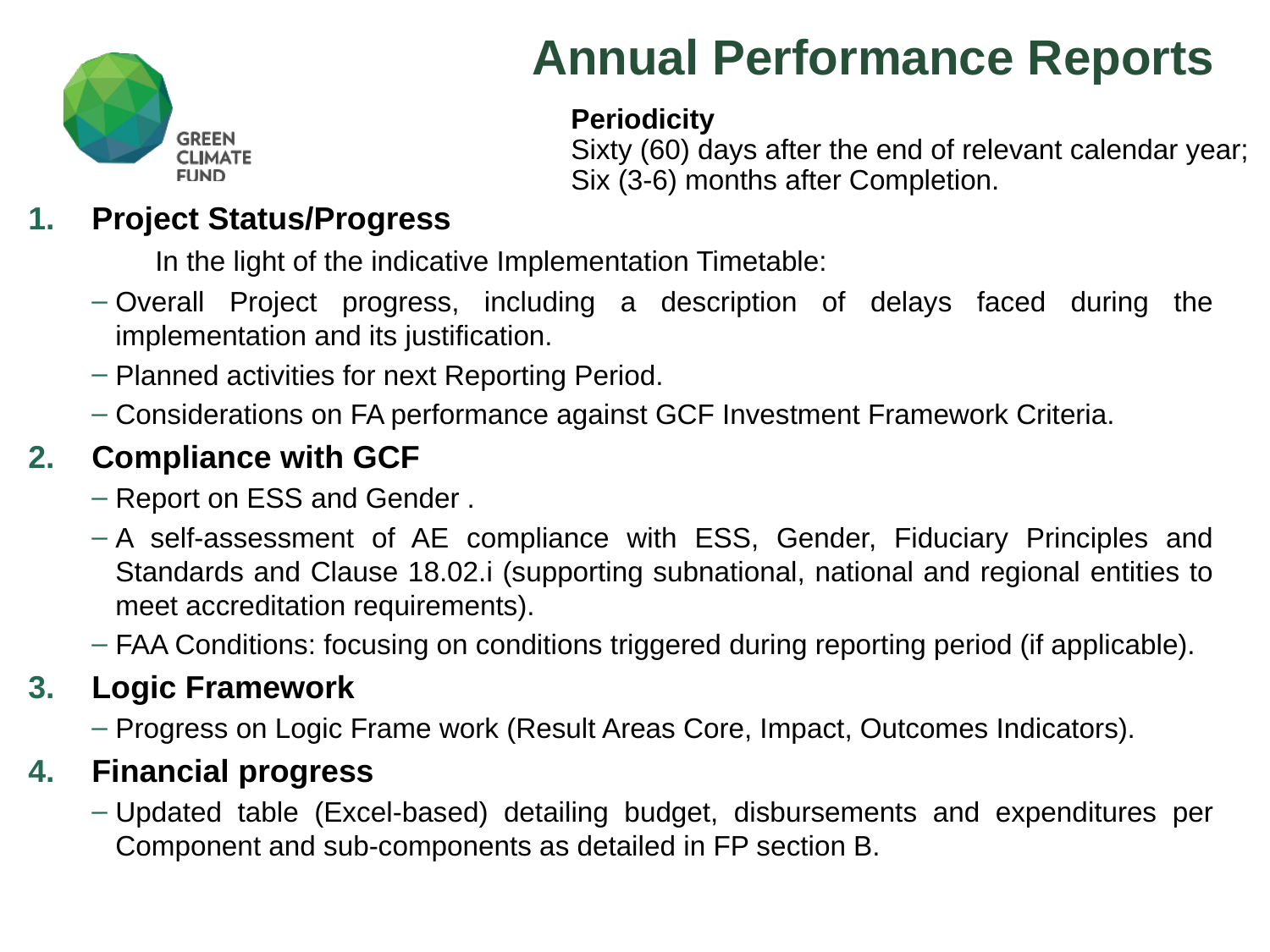

# Annual Performance Reports
Periodicity
Sixty (60) days after the end of relevant calendar year;
Six (3-6) months after Completion.

Project Status/Progress
	In the light of the indicative Implementation Timetable:
Overall Project progress, including a description of delays faced during the implementation and its justification.
Planned activities for next Reporting Period.
Considerations on FA performance against GCF Investment Framework Criteria.
Compliance with GCF
Report on ESS and Gender .
A self-assessment of AE compliance with ESS, Gender, Fiduciary Principles and Standards and Clause 18.02.i (supporting subnational, national and regional entities to meet accreditation requirements).
FAA Conditions: focusing on conditions triggered during reporting period (if applicable).
Logic Framework
Progress on Logic Frame work (Result Areas Core, Impact, Outcomes Indicators).
Financial progress
Updated table (Excel-based) detailing budget, disbursements and expenditures per Component and sub-components as detailed in FP section B.